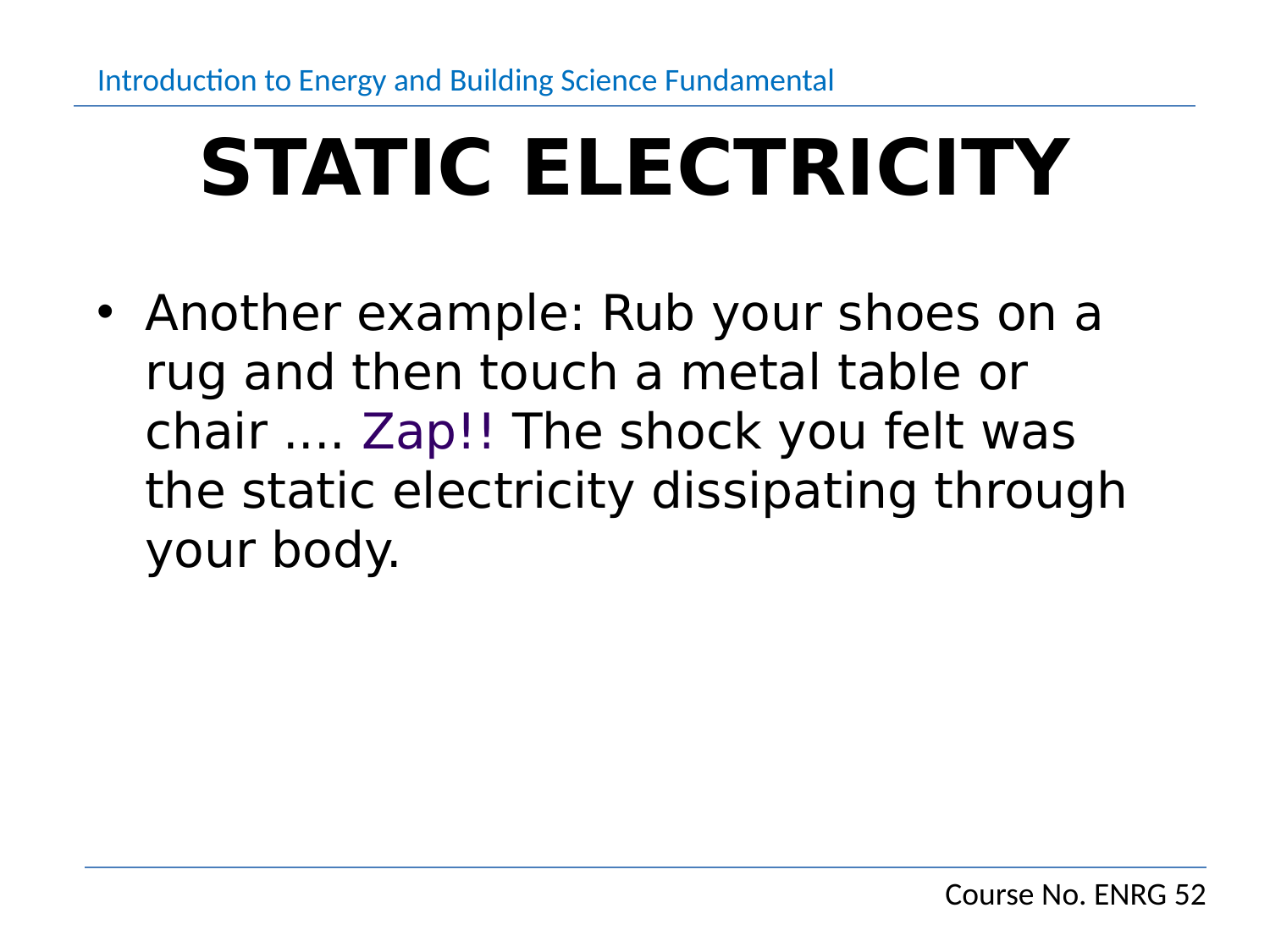

# STATIC ELECTRICITY
Another example: Rub your shoes on a rug and then touch a metal table or chair .... Zap!! The shock you felt was the static electricity dissipating through your body.